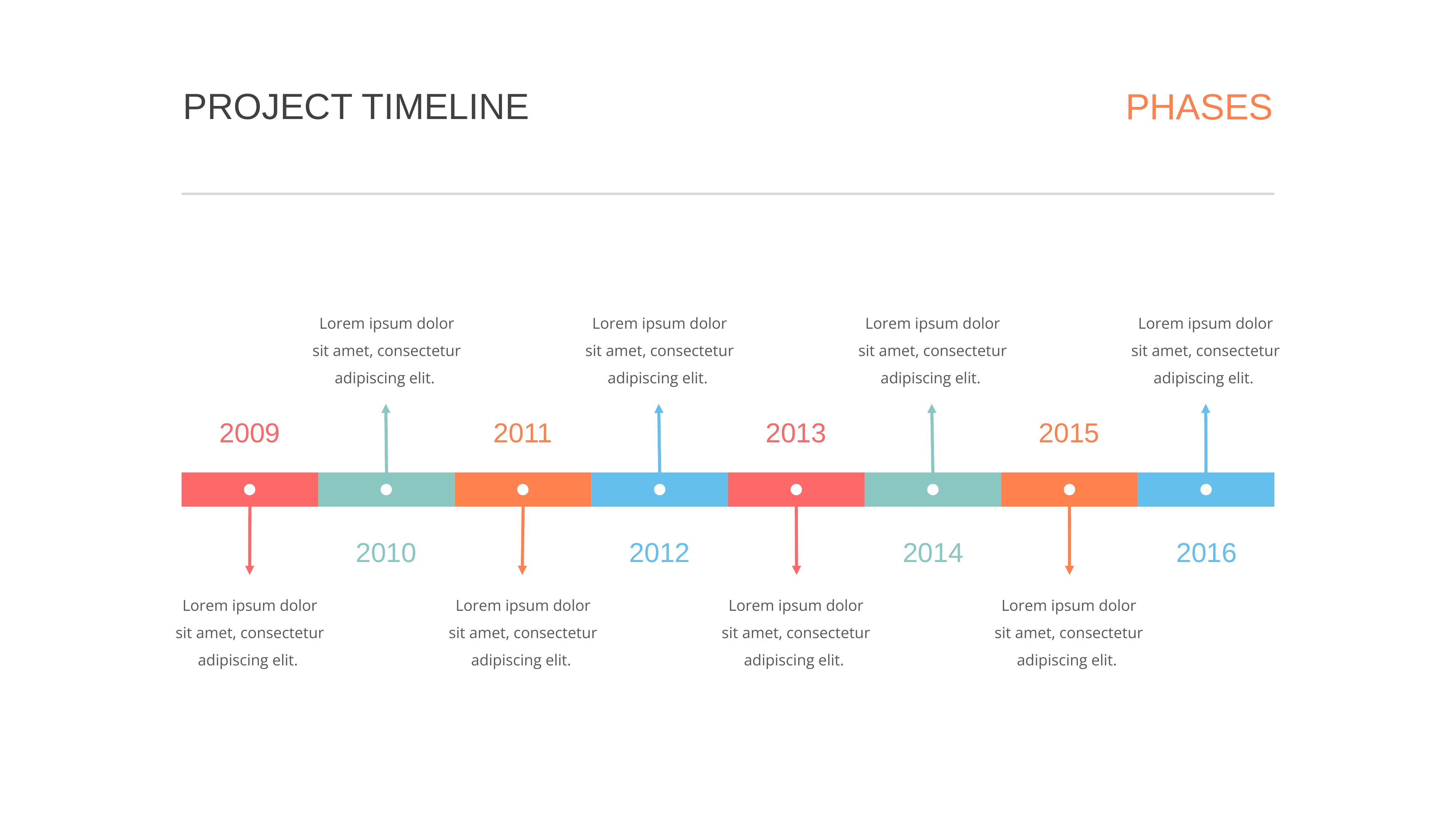

PROJECT TIMELINE
PHASES
Lorem ipsum dolor sit amet, consectetur adipiscing elit.
Lorem ipsum dolor sit amet, consectetur adipiscing elit.
Lorem ipsum dolor sit amet, consectetur adipiscing elit.
Lorem ipsum dolor sit amet, consectetur adipiscing elit.
2013
2015
2009
2011

2010
2012
2014
2016
Lorem ipsum dolor sit amet, consectetur adipiscing elit.
Lorem ipsum dolor sit amet, consectetur adipiscing elit.
Lorem ipsum dolor sit amet, consectetur adipiscing elit.
Lorem ipsum dolor sit amet, consectetur adipiscing elit.